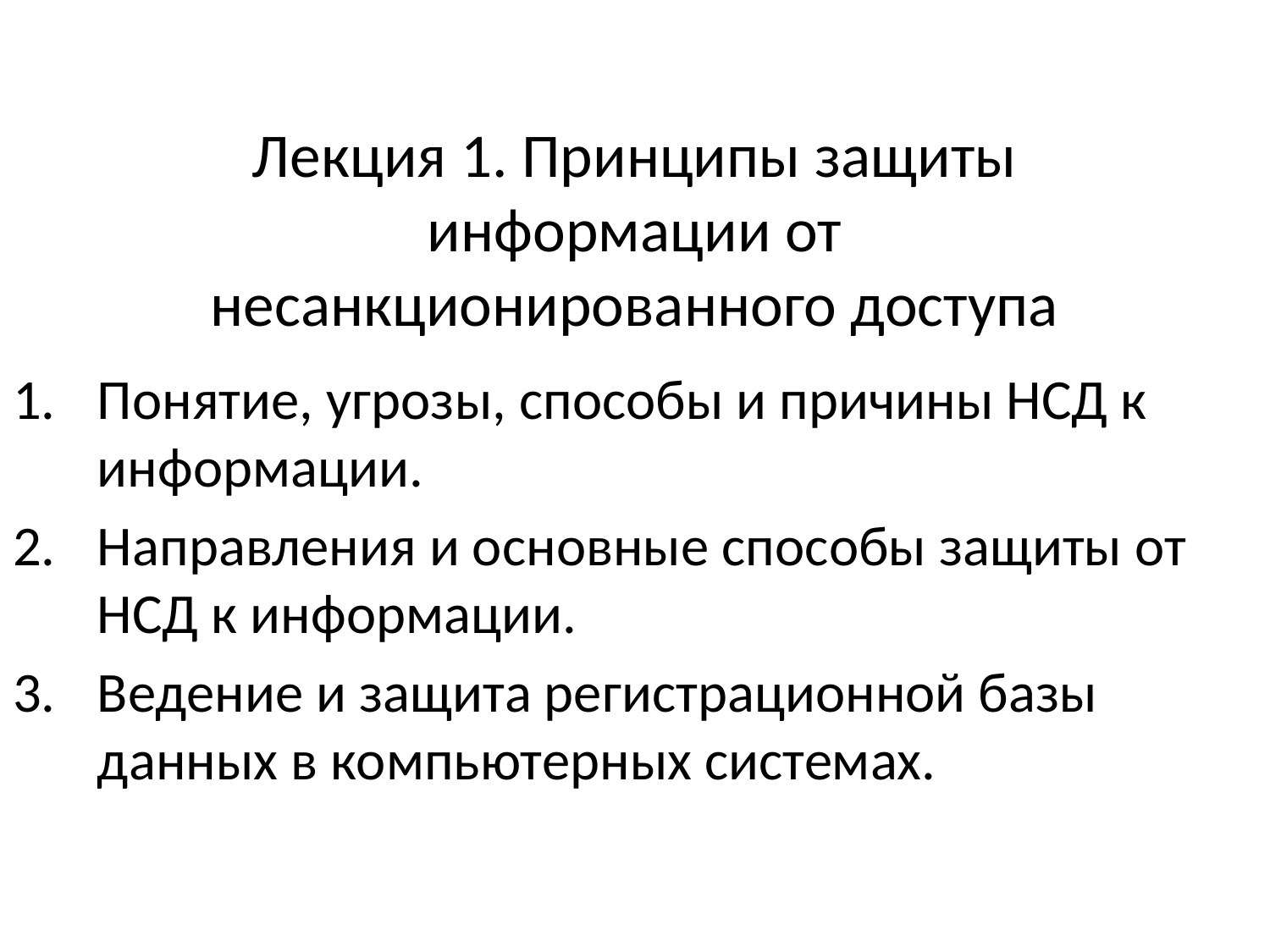

# Лекция 1. Принципы защиты информации от несанкционированного доступа
Понятие, угрозы, способы и причины НСД к информации.
Направления и основные способы защиты от НСД к информации.
Ведение и защита регистрационной базы данных в компьютерных системах.